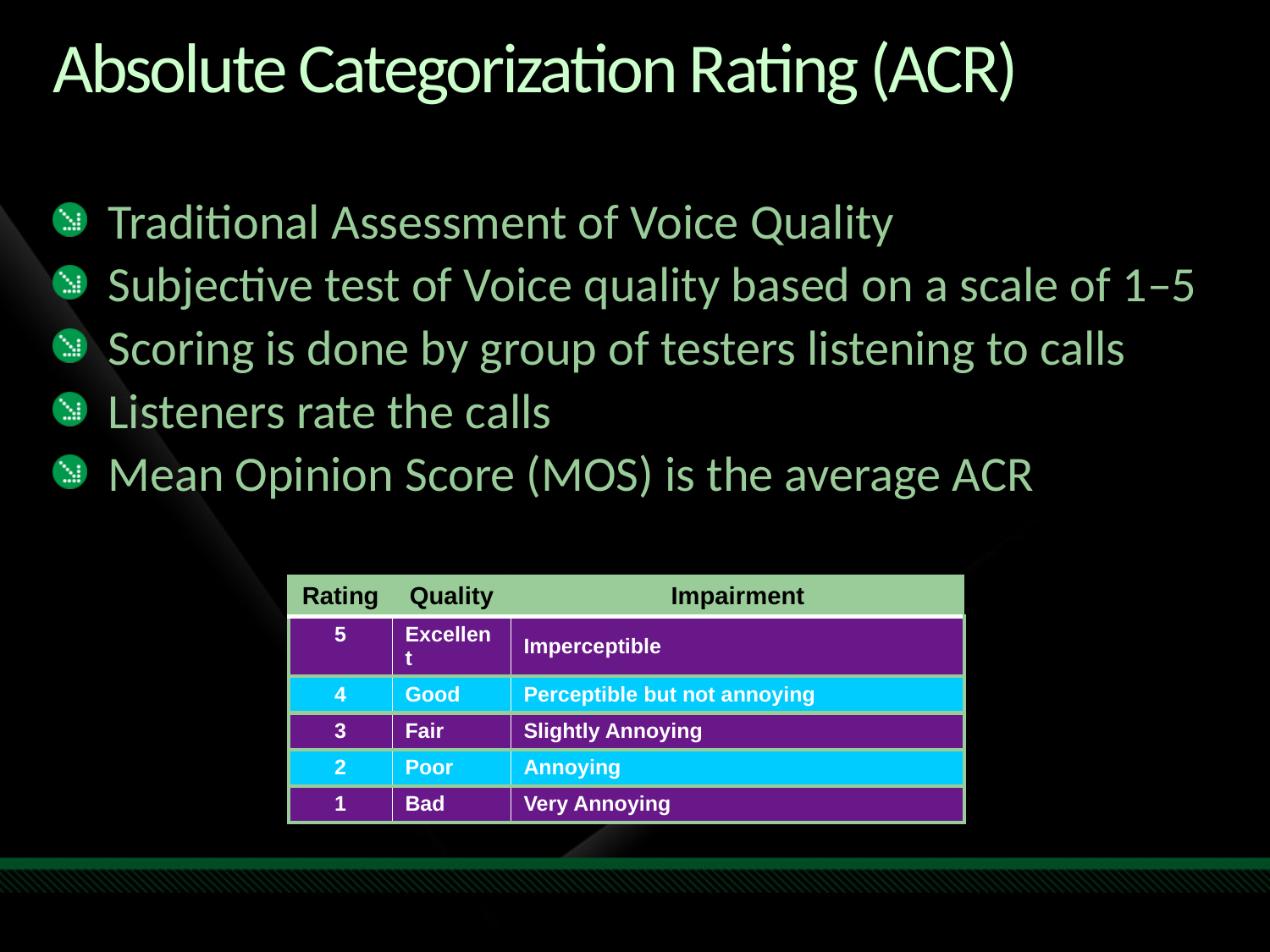

# Absolute Categorization Rating (ACR)
Traditional Assessment of Voice Quality
Subjective test of Voice quality based on a scale of 1–5
Scoring is done by group of testers listening to calls
Listeners rate the calls
Mean Opinion Score (MOS) is the average ACR

| Rating | Quality | Impairment |
| --- | --- | --- |
| 5 | Excellent | Imperceptible |
| 4 | Good | Perceptible but not annoying |
| 3 | Fair | Slightly Annoying |
| 2 | Poor | Annoying |
| 1 | Bad | Very Annoying |